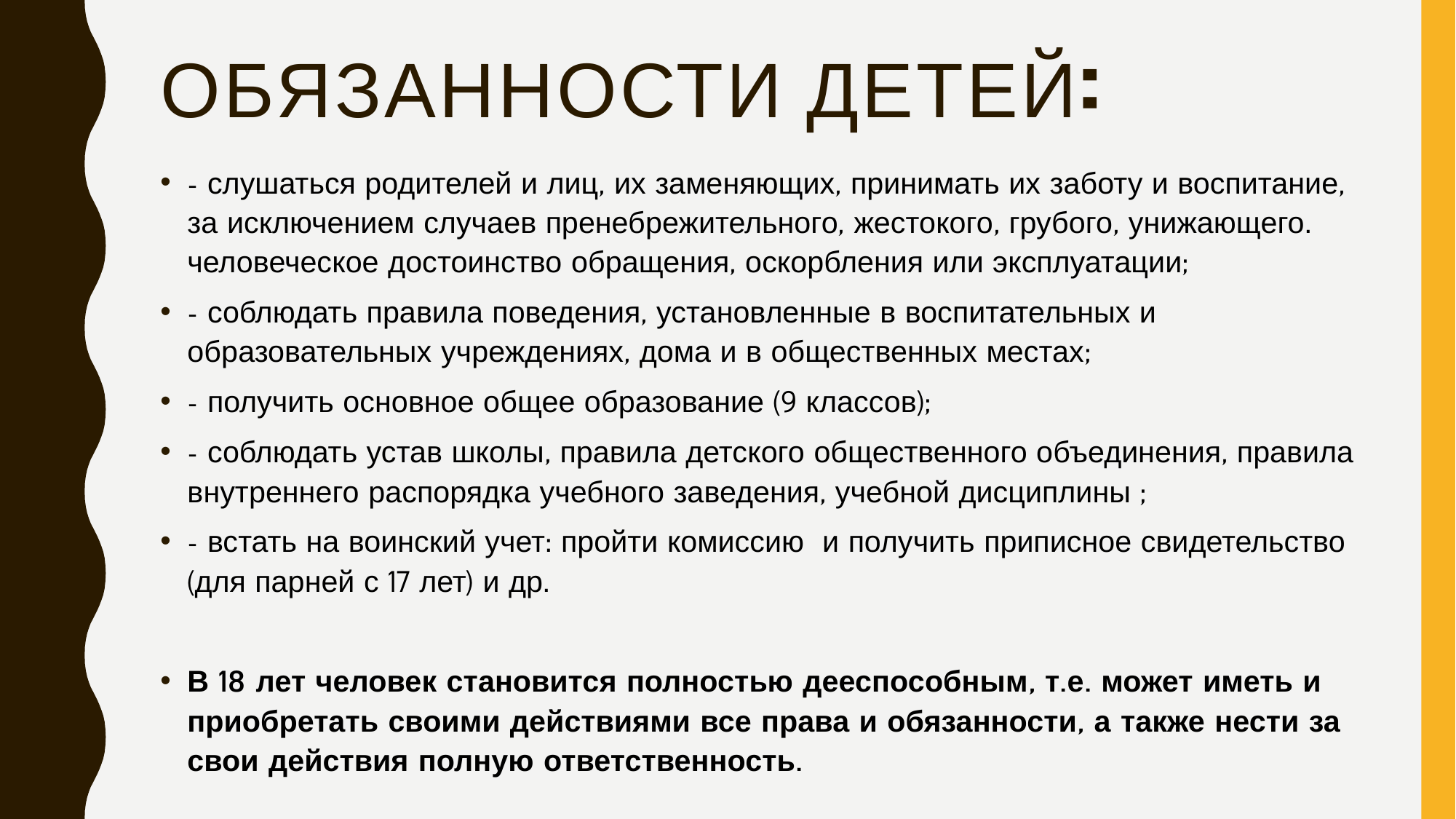

# Обязанности детей:
- слушаться родителей и лиц, их заменяющих, принимать их заботу и воспитание, за исключением случаев пренебрежительного, жестокого, грубого, унижающего. человеческое достоинство обращения, оскорбления или эксплуатации;
- соблюдать правила поведения, установленные в воспитательных и образовательных учреждениях, дома и в общественных местах;
- получить основное общее образование (9 классов);
- соблюдать устав школы, правила детского общественного объединения, правила внутреннего распорядка учебного заведения, учебной дисциплины ;
- встать на воинский учет: пройти комиссию  и получить приписное свидетельство (для парней с 17 лет) и др.

В 18 лет человек становится полностью дееспособным, т.е. может иметь и приобретать своими действиями все права и обязанности, а также нести за свои действия полную ответственность.